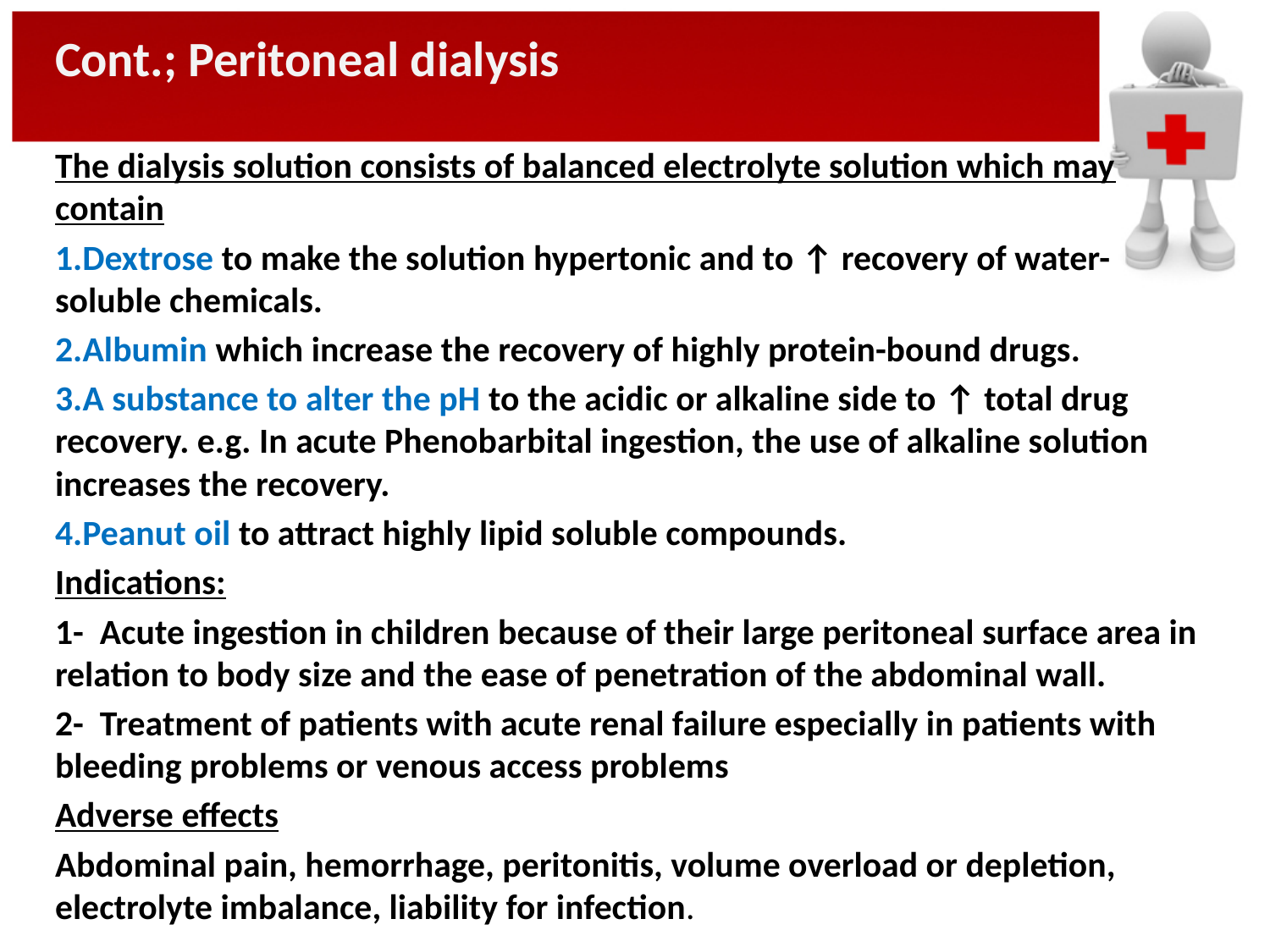

Cont.; Peritoneal dialysis

The dialysis solution consists of balanced electrolyte solution which may contain
1.Dextrose to make the solution hypertonic and to ↑ recovery of water-soluble chemicals.
2.Albumin which increase the recovery of highly protein-bound drugs.
3.A substance to alter the pH to the acidic or alkaline side to ↑ total drug recovery. e.g. In acute Phenobarbital ingestion, the use of alkaline solution increases the recovery.
4.Peanut oil to attract highly lipid soluble compounds.
Indications:
1-  Acute ingestion in children because of their large peritoneal surface area in relation to body size and the ease of penetration of the abdominal wall.
2-  Treatment of patients with acute renal failure especially in patients with bleeding problems or venous access problems
Adverse effects
Abdominal pain, hemorrhage, peritonitis, volume overload or depletion, electrolyte imbalance, liability for infection.